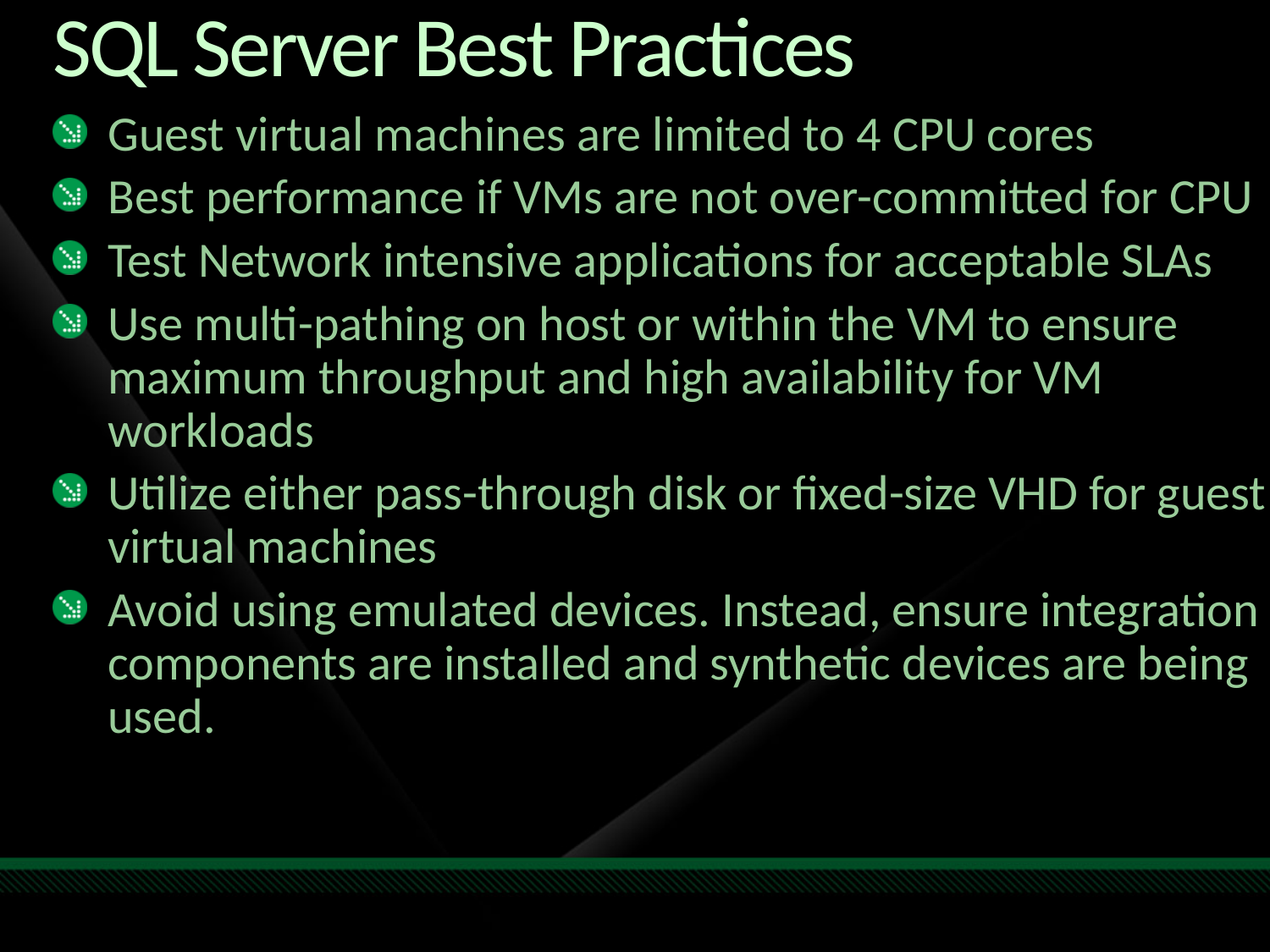

# SQL Server Best Practices
Guest virtual machines are limited to 4 CPU cores
Best performance if VMs are not over-committed for CPU
Test Network intensive applications for acceptable SLAs
Use multi-pathing on host or within the VM to ensure maximum throughput and high availability for VM workloads
Utilize either pass-through disk or fixed-size VHD for guest virtual machines
Avoid using emulated devices. Instead, ensure integration components are installed and synthetic devices are being used.